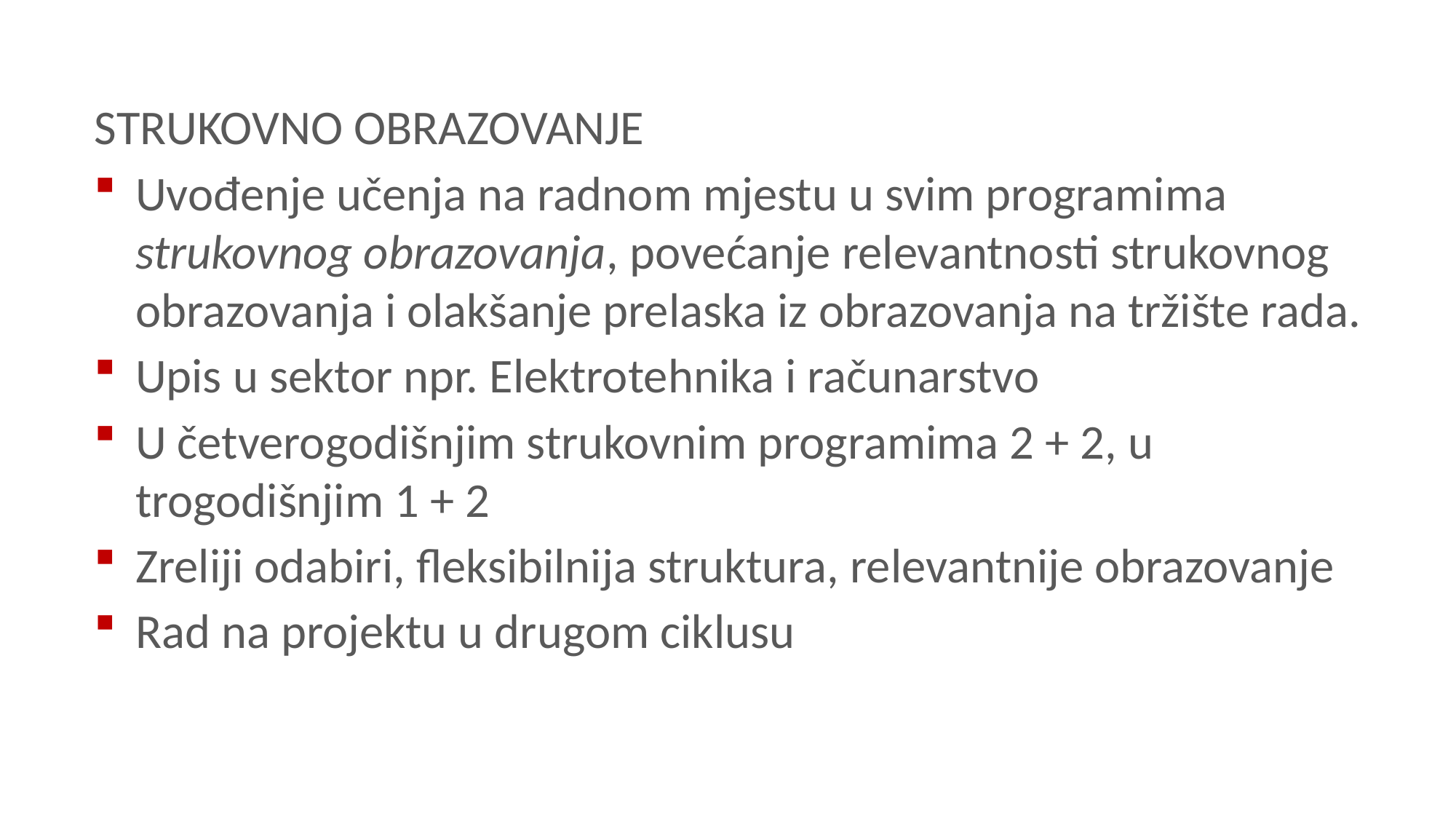

STRUKOVNO OBRAZOVANJE
Uvođenje učenja na radnom mjestu u svim programima strukovnog obrazovanja, povećanje relevantnosti strukovnog obrazovanja i olakšanje prelaska iz obrazovanja na tržište rada.
Upis u sektor npr. Elektrotehnika i računarstvo
U četverogodišnjim strukovnim programima 2 + 2, u trogodišnjim 1 + 2
Zreliji odabiri, fleksibilnija struktura, relevantnije obrazovanje
Rad na projektu u drugom ciklusu